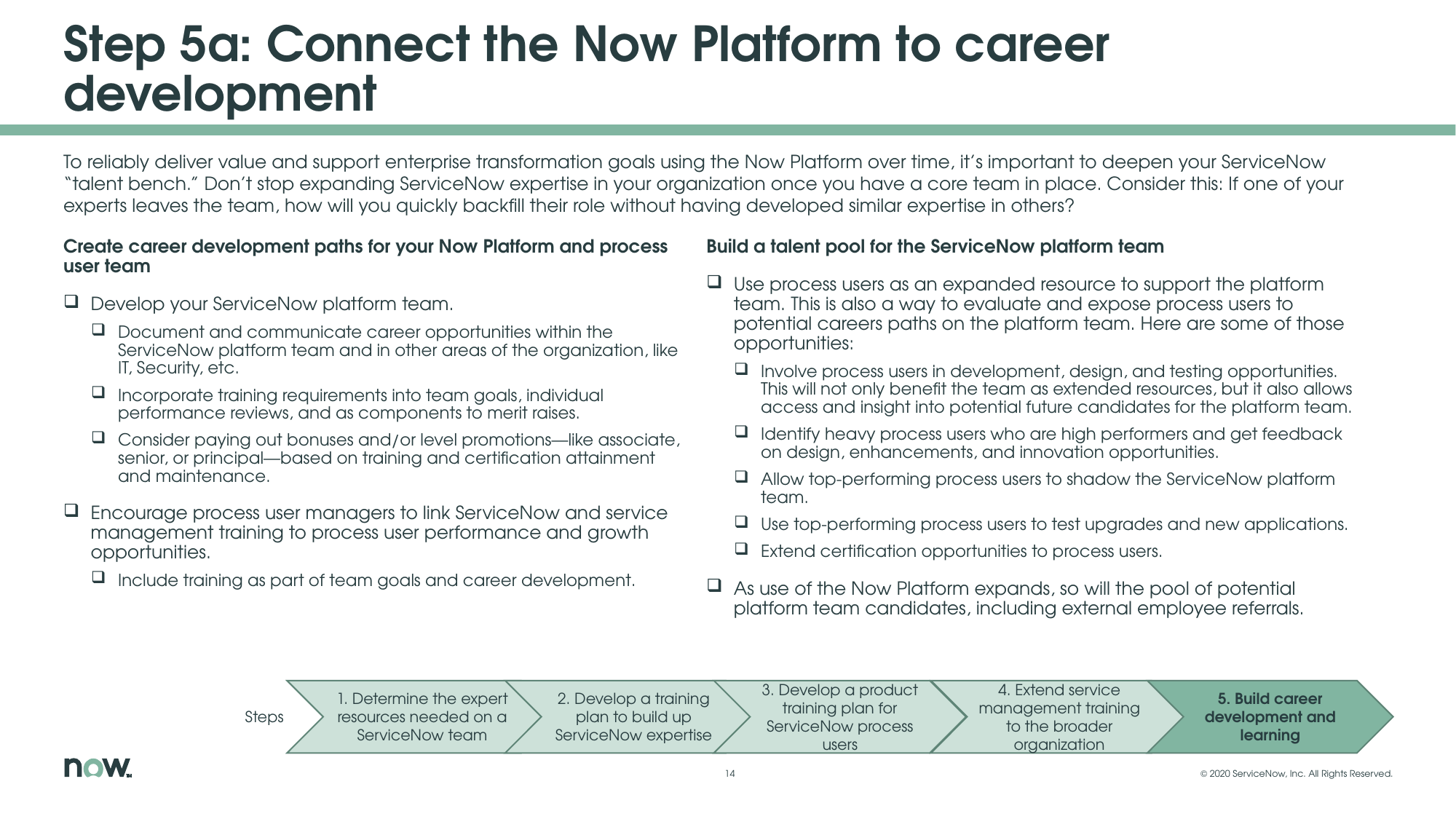

# Step 5a: Connect the Now Platform to career development

To reliably deliver value and support enterprise transformation goals using the Now Platform over time, it’s important to deepen your ServiceNow “talent bench.” Don’t stop expanding ServiceNow expertise in your organization once you have a core team in place. Consider this: If one of your experts leaves the team, how will you quickly backfill their role without having developed similar expertise in others?
Create career development paths for your Now Platform and process user team
Develop your ServiceNow platform team.
Document and communicate career opportunities within the ServiceNow platform team and in other areas of the organization, like IT, Security, etc.
Incorporate training requirements into team goals, individual performance reviews, and as components to merit raises.
Consider paying out bonuses and/or level promotions—like associate, senior, or principal—based on training and certification attainment and maintenance.
Encourage process user managers to link ServiceNow and service management training to process user performance and growth opportunities.
Include training as part of team goals and career development.
Build a talent pool for the ServiceNow platform team
Use process users as an expanded resource to support the platform team. This is also a way to evaluate and expose process users to potential careers paths on the platform team. Here are some of those opportunities:
Involve process users in development, design, and testing opportunities. This will not only benefit the team as extended resources, but it also allows access and insight into potential future candidates for the platform team.
Identify heavy process users who are high performers and get feedback on design, enhancements, and innovation opportunities.
Allow top-performing process users to shadow the ServiceNow platform team.
Use top-performing process users to test upgrades and new applications.
Extend certification opportunities to process users.
As use of the Now Platform expands, so will the pool of potential platform team candidates, including external employee referrals.

Steps
1. Determine the expert resources needed on a ServiceNow team
2. Develop a training plan to build up ServiceNow expertise
3. Develop a product training plan for ServiceNow process users
4. Extend service management training to the broader organization
5. Build career development and learning